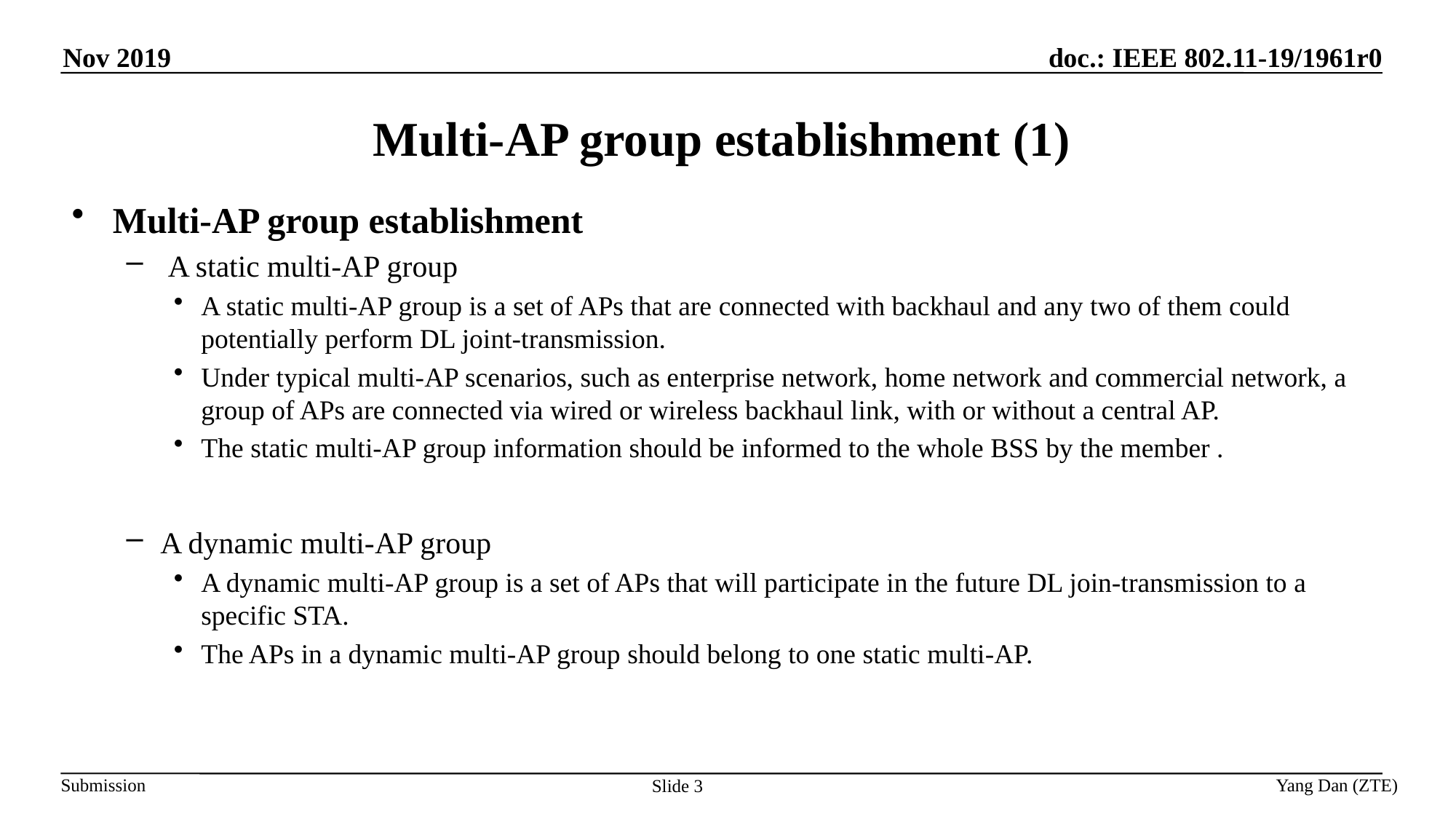

# Multi-AP group establishment (1)
Multi-AP group establishment
 A static multi-AP group
A static multi-AP group is a set of APs that are connected with backhaul and any two of them could potentially perform DL joint-transmission.
Under typical multi-AP scenarios, such as enterprise network, home network and commercial network, a group of APs are connected via wired or wireless backhaul link, with or without a central AP.
The static multi-AP group information should be informed to the whole BSS by the member .

A dynamic multi-AP group
A dynamic multi-AP group is a set of APs that will participate in the future DL join-transmission to a specific STA.
The APs in a dynamic multi-AP group should belong to one static multi-AP.